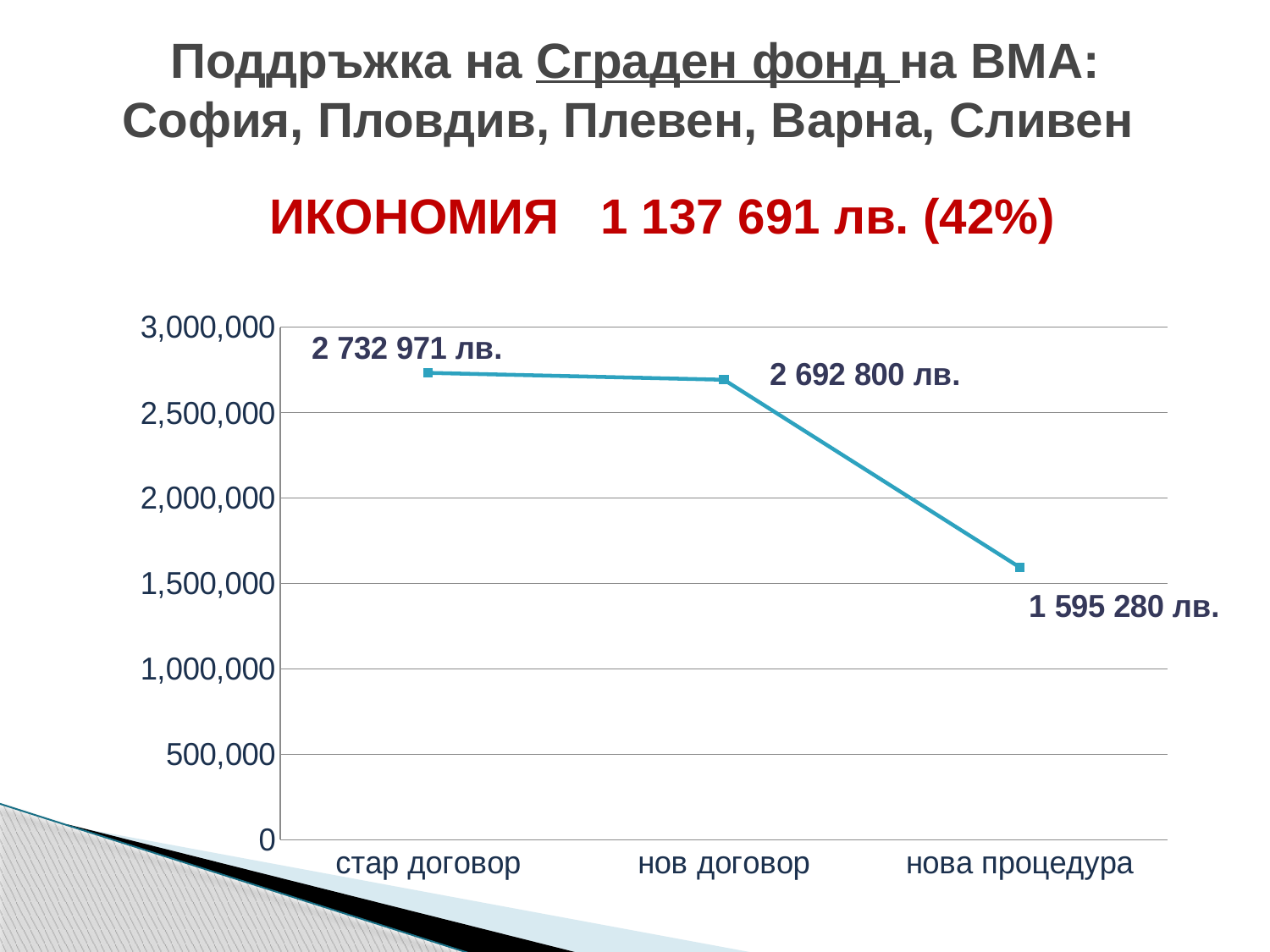

# Поддръжка на Сграден фонд на ВМА: София, Пловдив, Плевен, Варна, Сливен
ИКОНОМИЯ   1 137 691 лв. (42%)

### Chart

| Category |  |
|---|---|
| стар договор | 2732971.0 |
| нов договор | 2692800.0 |
| нова процедура | 1595280.0 |